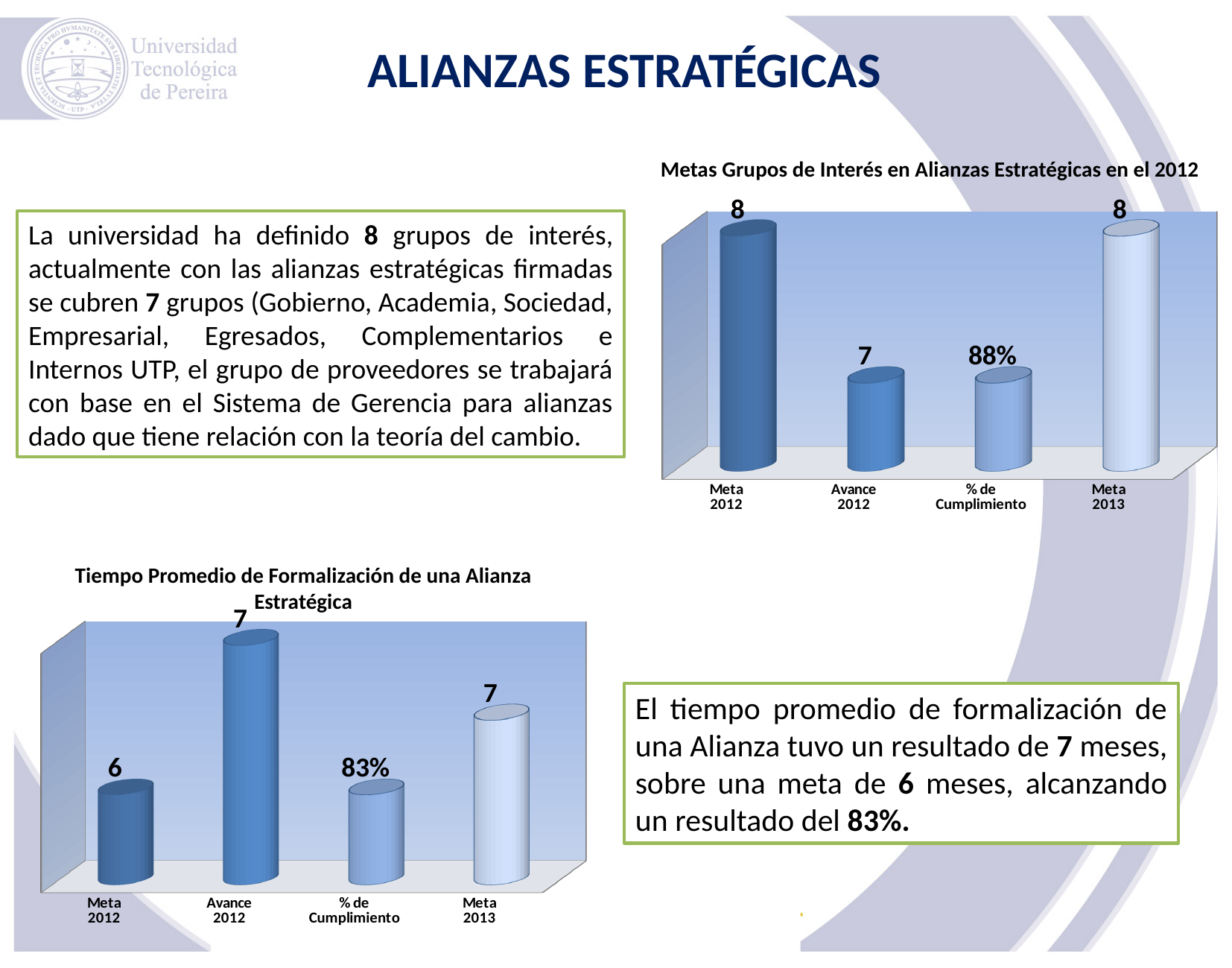

ALIANZAS ESTRATÉGICAS
Metas Grupos de Interés en Alianzas Estratégicas en el 2012

[unsupported chart]

La universidad ha definido 8 grupos de interés, actualmente con las alianzas estratégicas firmadas se cubren 7 grupos (Gobierno, Academia, Sociedad, Empresarial, Egresados, Complementarios e Internos UTP, el grupo de proveedores se trabajará con base en el Sistema de Gerencia para alianzas dado que tiene relación con la teoría del cambio.
Tiempo Promedio de Formalización de una Alianza Estratégica

[unsupported chart]

El tiempo promedio de formalización de una Alianza tuvo un resultado de 7 meses, sobre una meta de 6 meses, alcanzando un resultado del 83%.